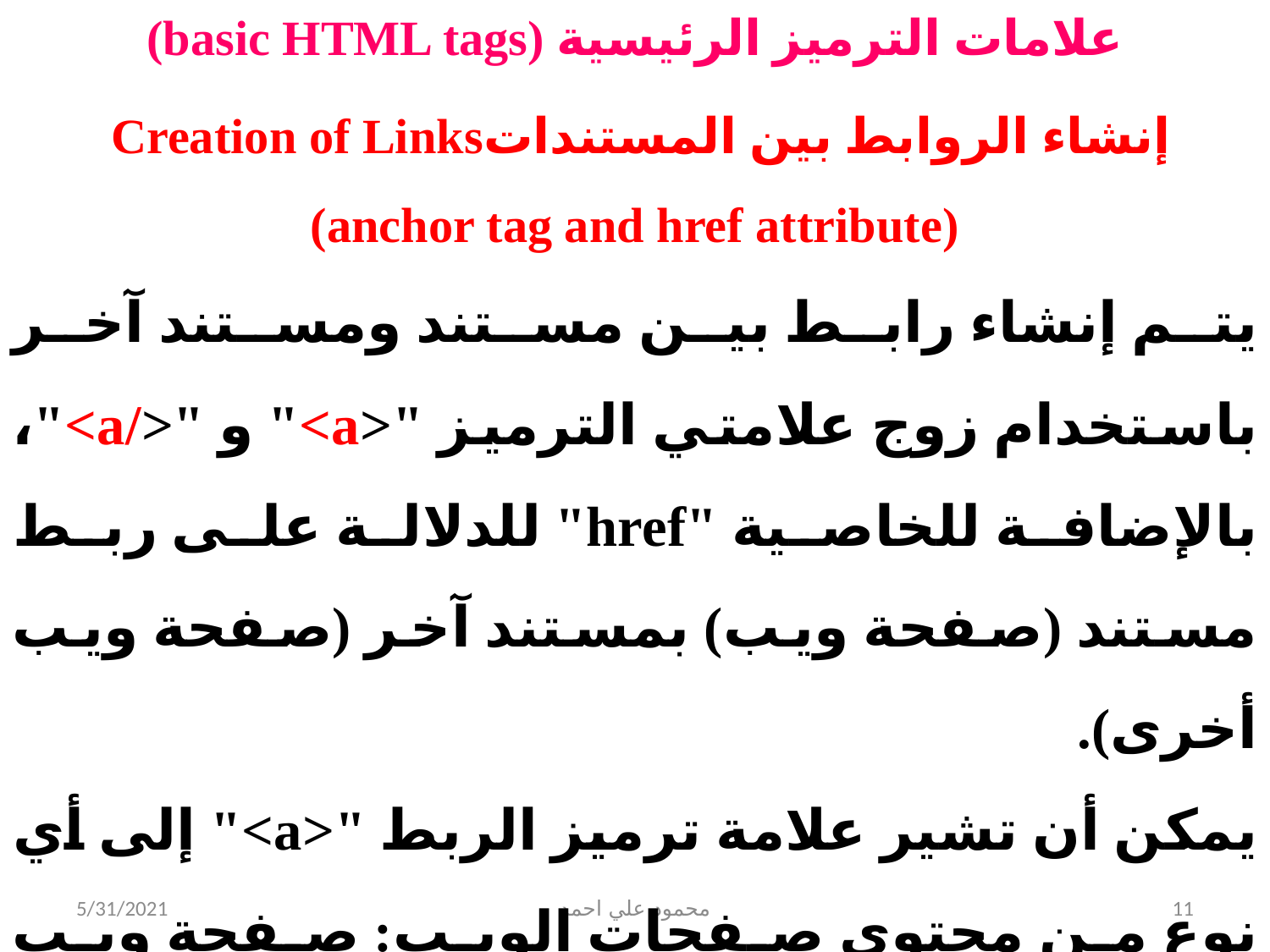

علامات الترميز الرئيسية (basic HTML tags)

إنشاء الروابط بين المستنداتCreation of Links
(anchor tag and href attribute)
يتم إنشاء رابط بين مستند ومستند آخر باستخدام زوج علامتي الترميز "<a>" و "</a>"، بالإضافة للخاصية "href" للدلالة على ربط مستند (صفحة ويب) بمستند آخر (صفحة ويب أخرى).
يمكن أن تشير علامة ترميز الربط "<a>" إلى أي نوع من محتوى صفحات الويب: صفحة ويب أخرى، صورة، ملف صوتي، فيلم وغيرها من المحتوى الممكن لصفحة الويب.
5/31/2021
محمود علي احمد
11